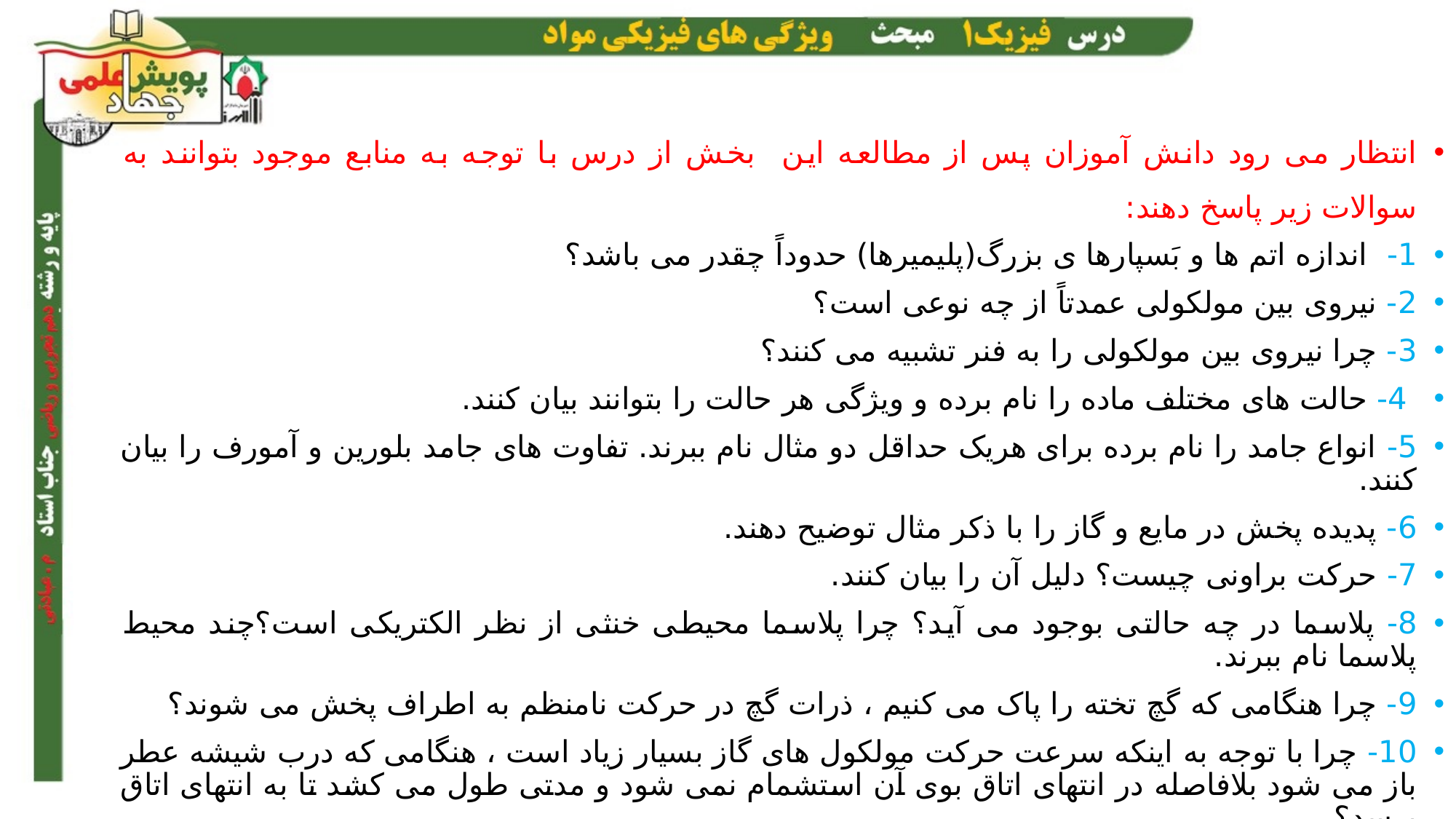

انتظار می رود دانش آموزان پس از مطالعه این  بخش از درس با توجه به منابع موجود بتوانند به سوالات زیر پاسخ دهند:
1-  اندازه اتم ها و بَسپارها ی بزرگ(پلیمیرها) حدوداً چقدر می باشد؟
2- نیروی بین مولکولی عمدتاً از چه نوعی است؟
3- چرا نیروی بین مولکولی را به فنر تشبیه می کنند؟
 4- حالت های مختلف ماده را نام برده و ویژگی هر حالت را بتوانند بیان کنند.
5- انواع جامد را نام برده برای هریک حداقل دو مثال نام ببرند. تفاوت های جامد بلورین و آمورف را بیان کنند.
6- پدیده پخش در مایع و گاز را با ذکر مثال توضیح دهند.
7- حرکت براونی چیست؟ دلیل آن را بیان کنند.
8- پلاسما در چه حالتی بوجود می آید؟ چرا پلاسما محیطی خنثی از نظر الکتریکی است؟چند محیط پلاسما نام ببرند.
9- چرا هنگامی که گچ تخته را پاک می کنیم ، ذرات گچ در حرکت نامنظم به اطراف پخش می شوند؟
10- چرا با توجه به اینکه سرعت حرکت مولکول های گاز بسیار زیاد است ، هنگامی که درب شیشه عطر باز می شود بلافاصله در انتهای اتاق بوی آن استشمام نمی شود و مدتی طول می کشد تا به انتهای اتاق برسد؟